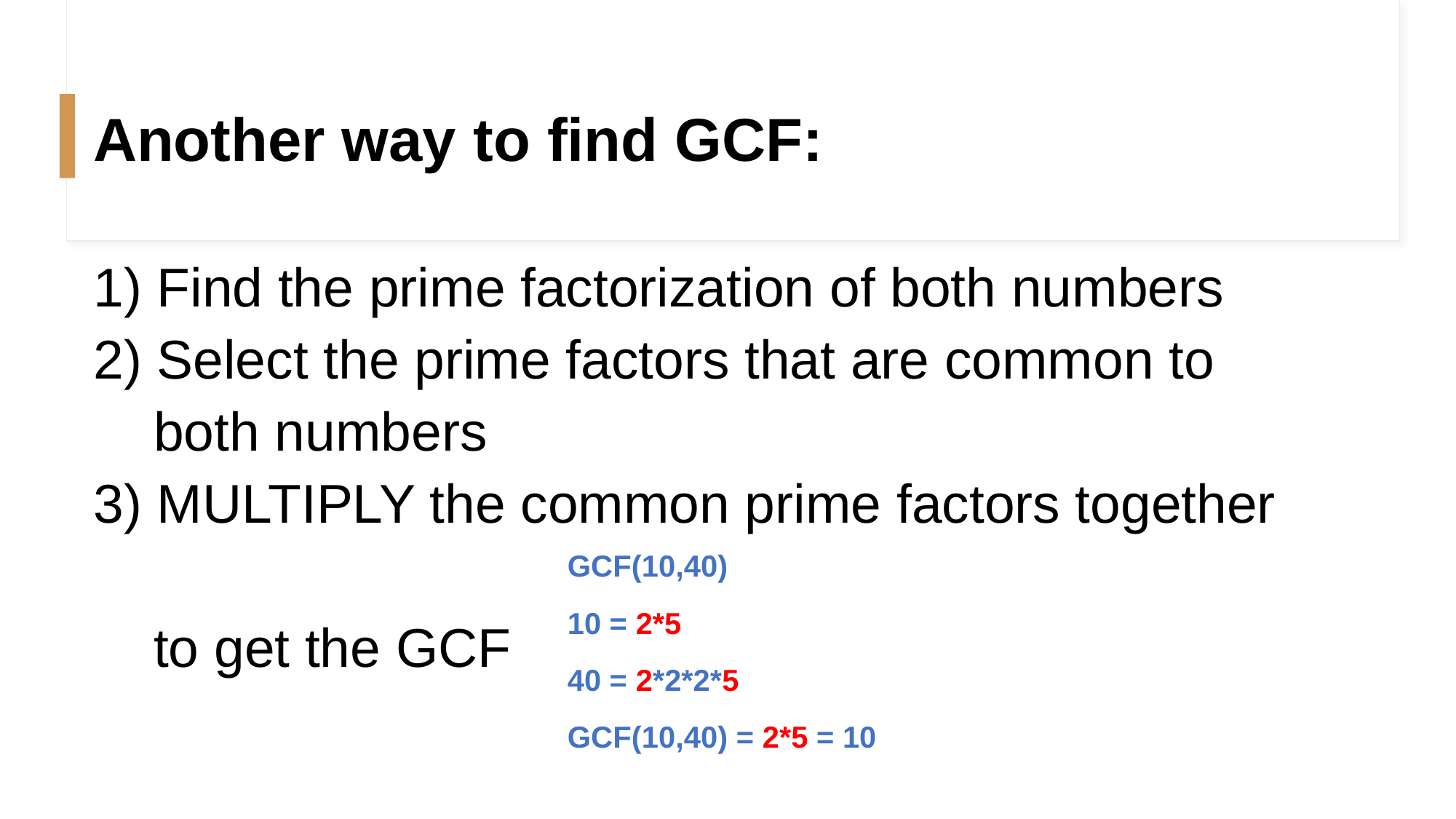

# Another way to find GCF:
 Find the prime factorization of both numbers
 Select the prime factors that are common to
    both numbers
3) MULTIPLY the common prime factors together
    to get the GCF

GCF(10,40)
10 = 2*5
40 = 2*2*2*5
GCF(10,40) = 2*5 = 10